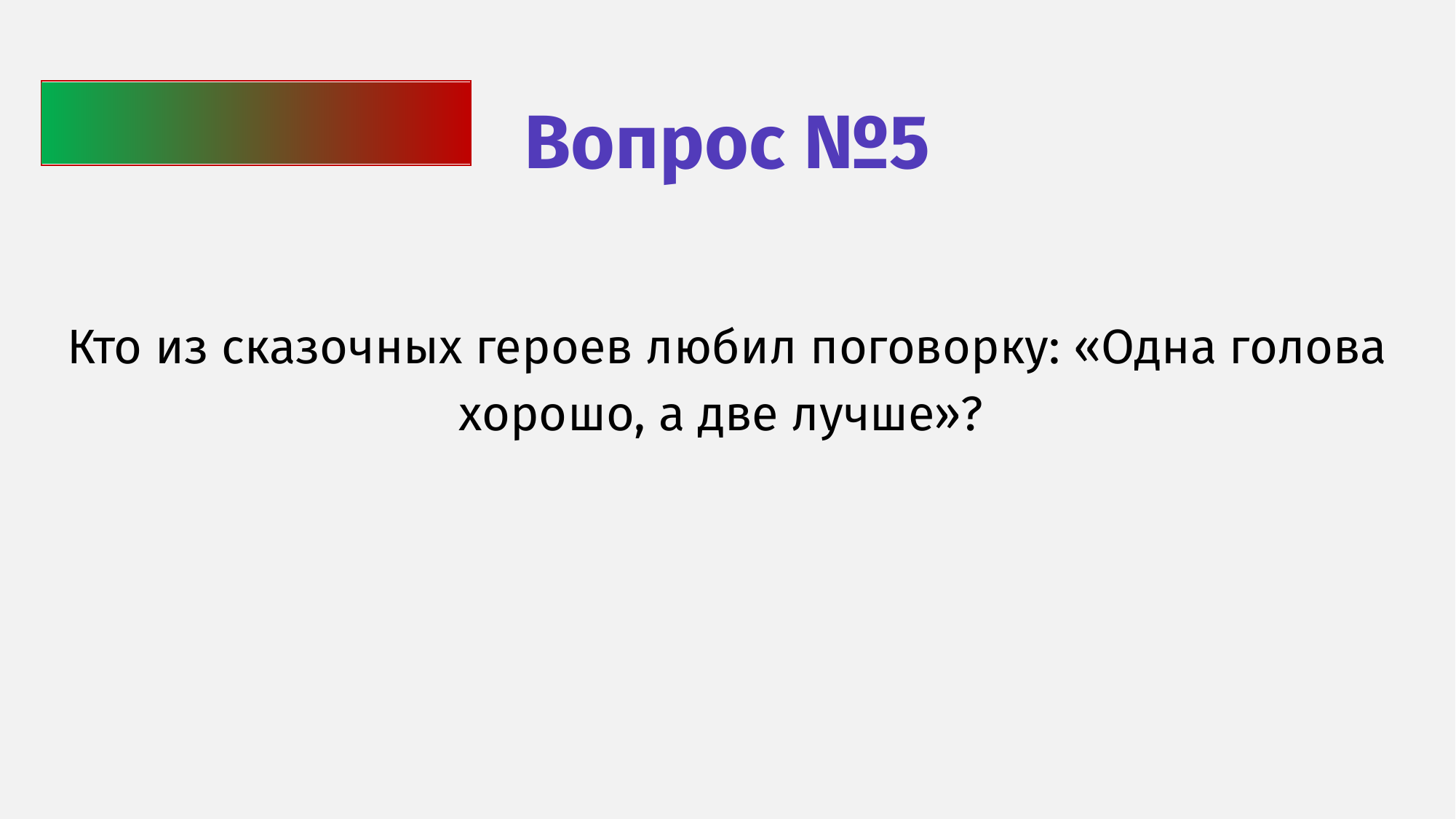

Вопрос №5
Кто из сказочных героев любил поговорку: «Одна голова хорошо, а две лучше»?